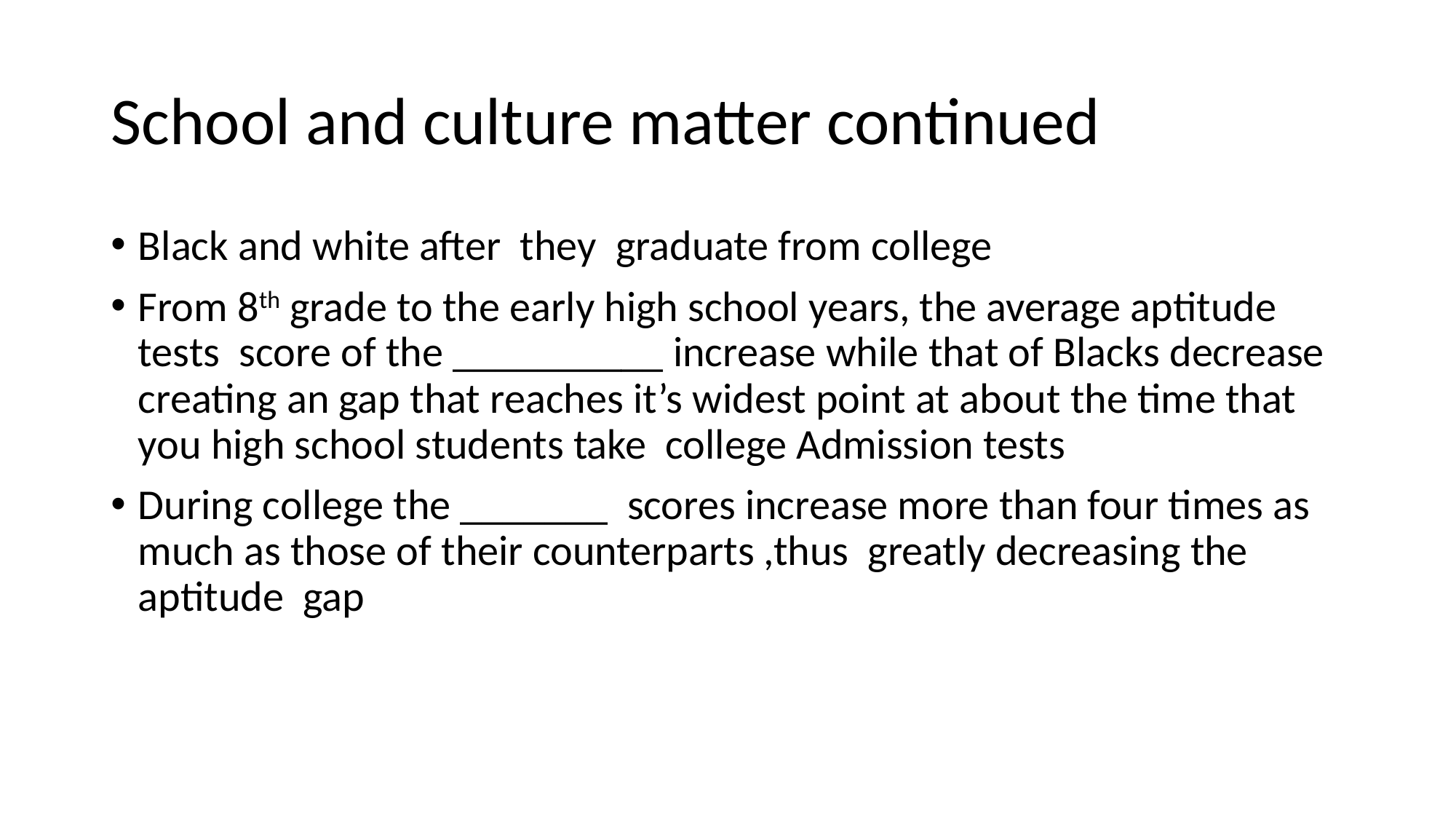

# School and culture matter continued
Black and white after  they  graduate from college
From 8th grade to the early high school years, the average aptitude tests  score of the __________ increase while that of Blacks decrease creating an gap that reaches it’s widest point at about the time that you high school students take  college Admission tests
During college the _______  scores increase more than four times as much as those of their counterparts ,thus  greatly decreasing the aptitude  gap